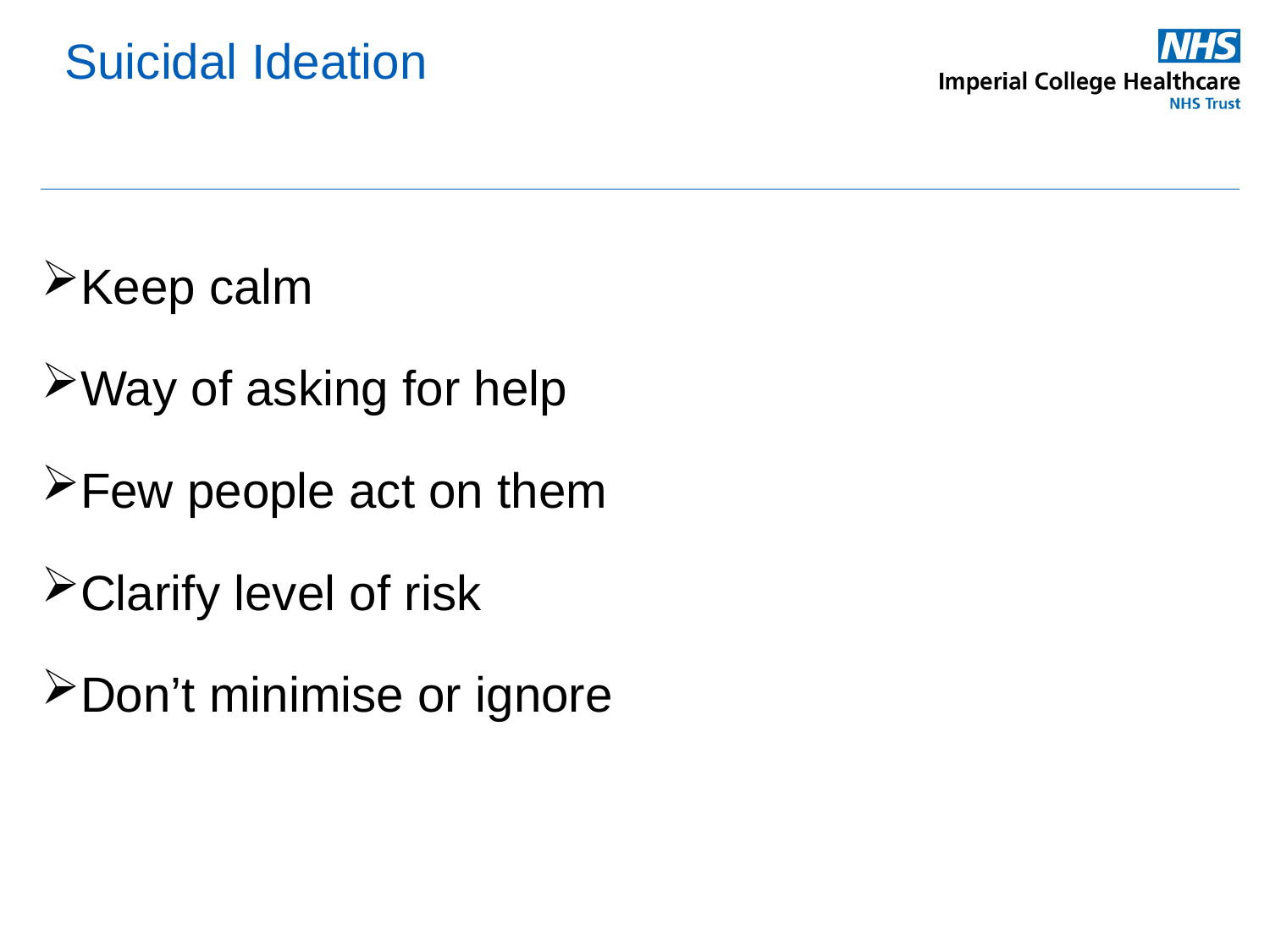

# Suicidal Ideation
Keep calm
Way of asking for help
Few people act on them
Clarify level of risk
Don’t minimise or ignore